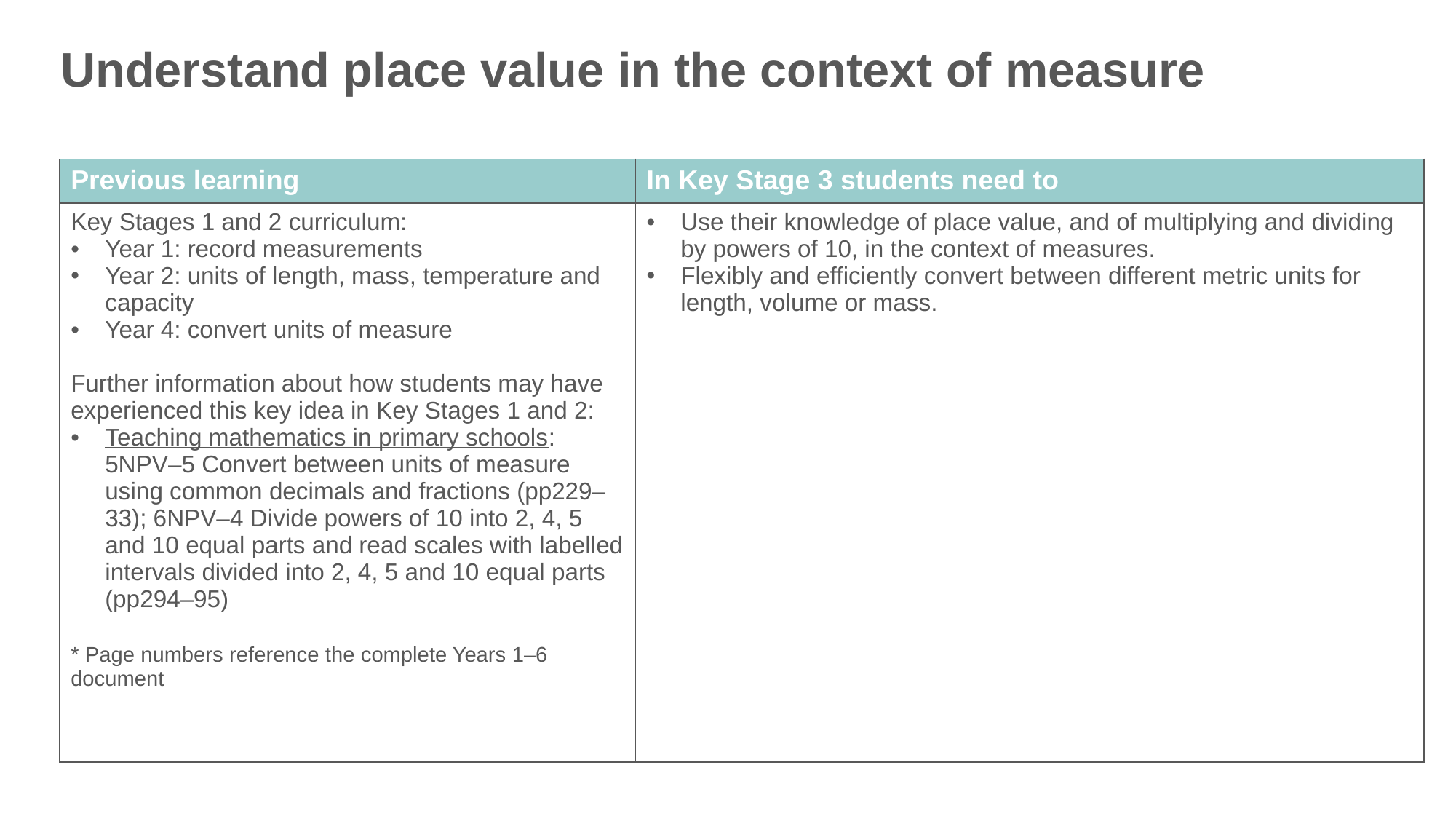

Understand place value in the context of measure
| Previous learning | In Key Stage 3 students need to |
| --- | --- |
| Key Stages 1 and 2 curriculum: Year 1: record measurements Year 2: units of length, mass, temperature and capacity Year 4: convert units of measure Further information about how students may have experienced this key idea in Key Stages 1 and 2: Teaching mathematics in primary schools: 5NPV–5 Convert between units of measure using common decimals and fractions (pp229– 33); 6NPV–4 Divide powers of 10 into 2, 4, 5 and 10 equal parts and read scales with labelled intervals divided into 2, 4, 5 and 10 equal parts (pp294–95) \* Page numbers reference the complete Years 1–6 document | Use their knowledge of place value, and of multiplying and dividing by powers of 10, in the context of measures. Flexibly and efficiently convert between different metric units for length, volume or mass. |